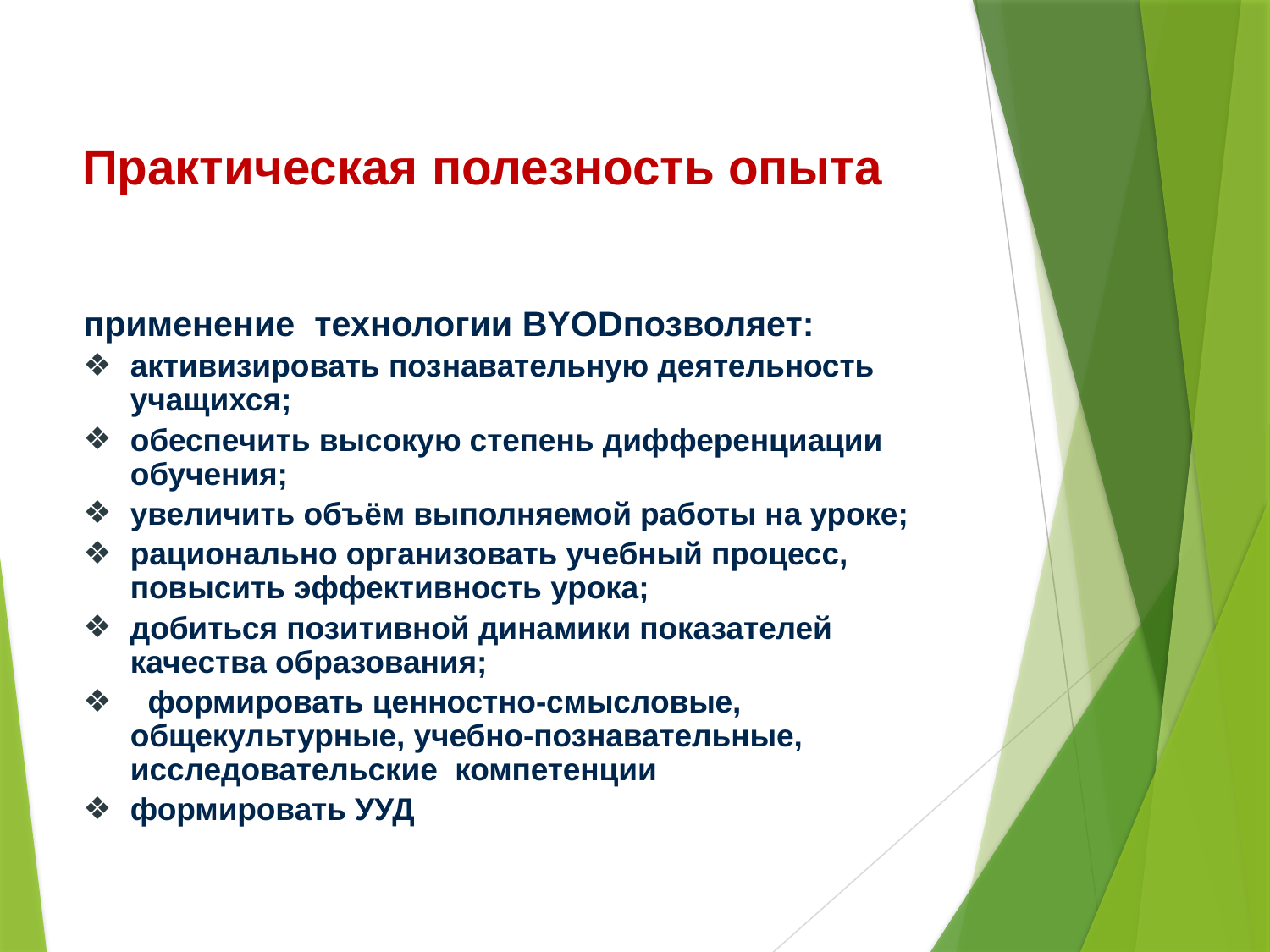

# Практическая полезность опыта
применение  технологии BYODпозволяет:
активизировать познавательную деятельность учащихся;
обеспечить высокую степень дифференциации обучения;
увеличить объём выполняемой работы на уроке;
рационально организовать учебный процесс, повысить эффективность урока;
добиться позитивной динамики показателей качества образования;
  формировать ценностно-смысловые, общекультурные, учебно-познавательные, исследовательские  компетенции
формировать УУД